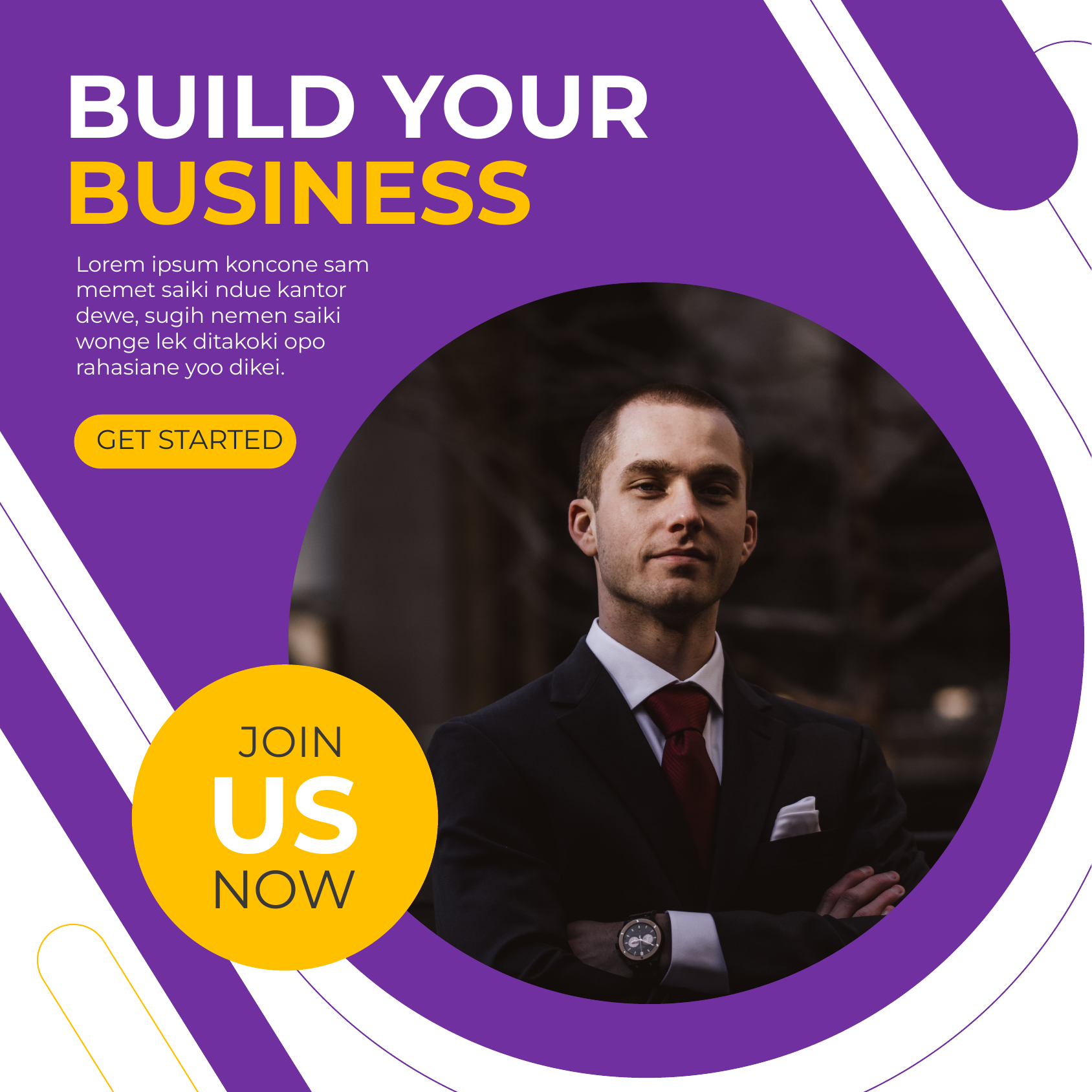

BUILD YOUR BUSINESS
Lorem ipsum koncone sam memet saiki ndue kantor dewe, sugih nemen saiki wonge lek ditakoki opo rahasiane yoo dikei.

GET STARTED

JOIN
US
NOW